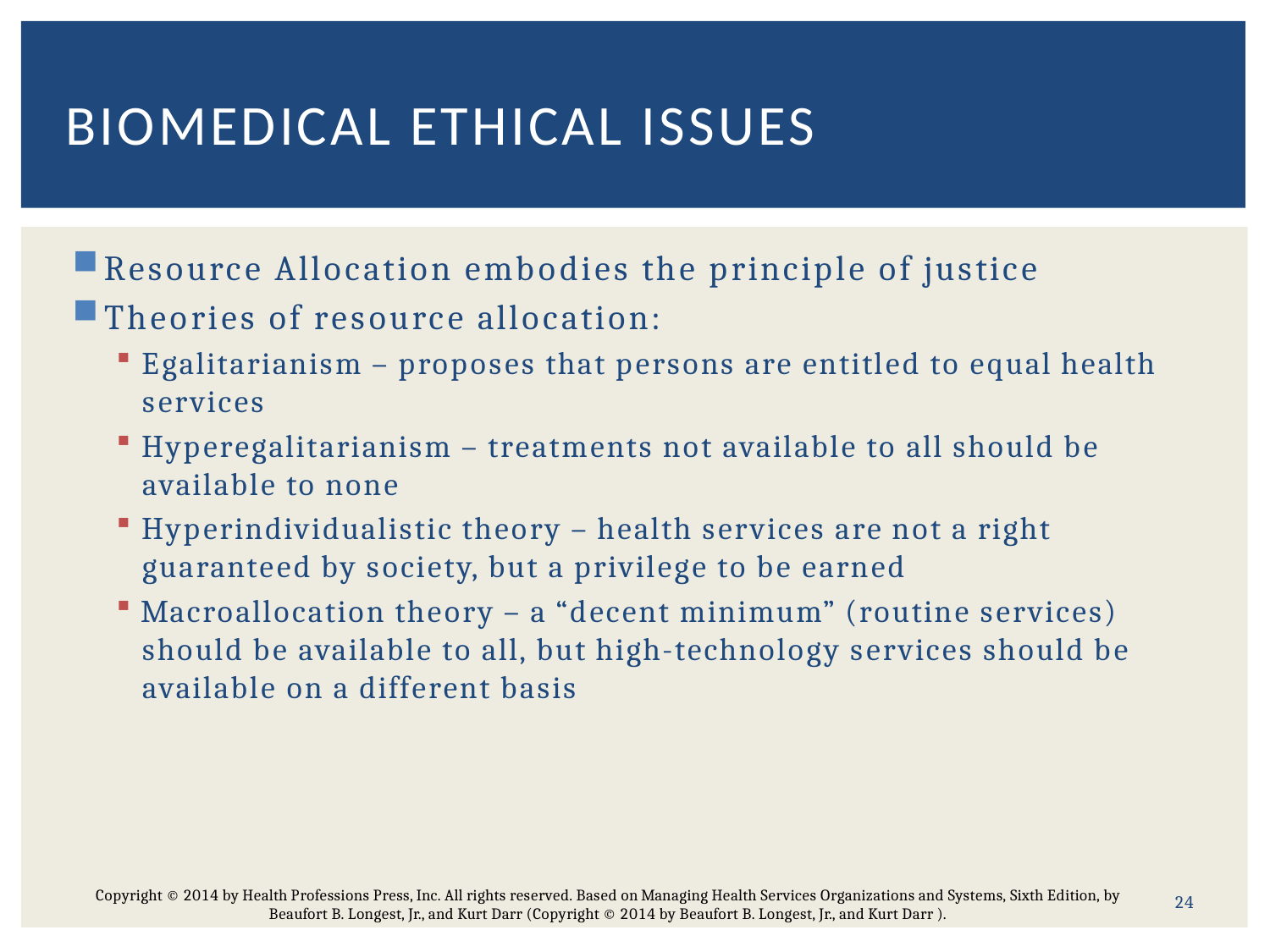

# Biomedical Ethical Issues
Resource Allocation embodies the principle of justice
Theories of resource allocation:
Egalitarianism – proposes that persons are entitled to equal health services
Hyperegalitarianism – treatments not available to all should be available to none
Hyperindividualistic theory – health services are not a right guaranteed by society, but a privilege to be earned
Macroallocation theory – a “decent minimum” (routine services) should be available to all, but high-technology services should be available on a different basis

24